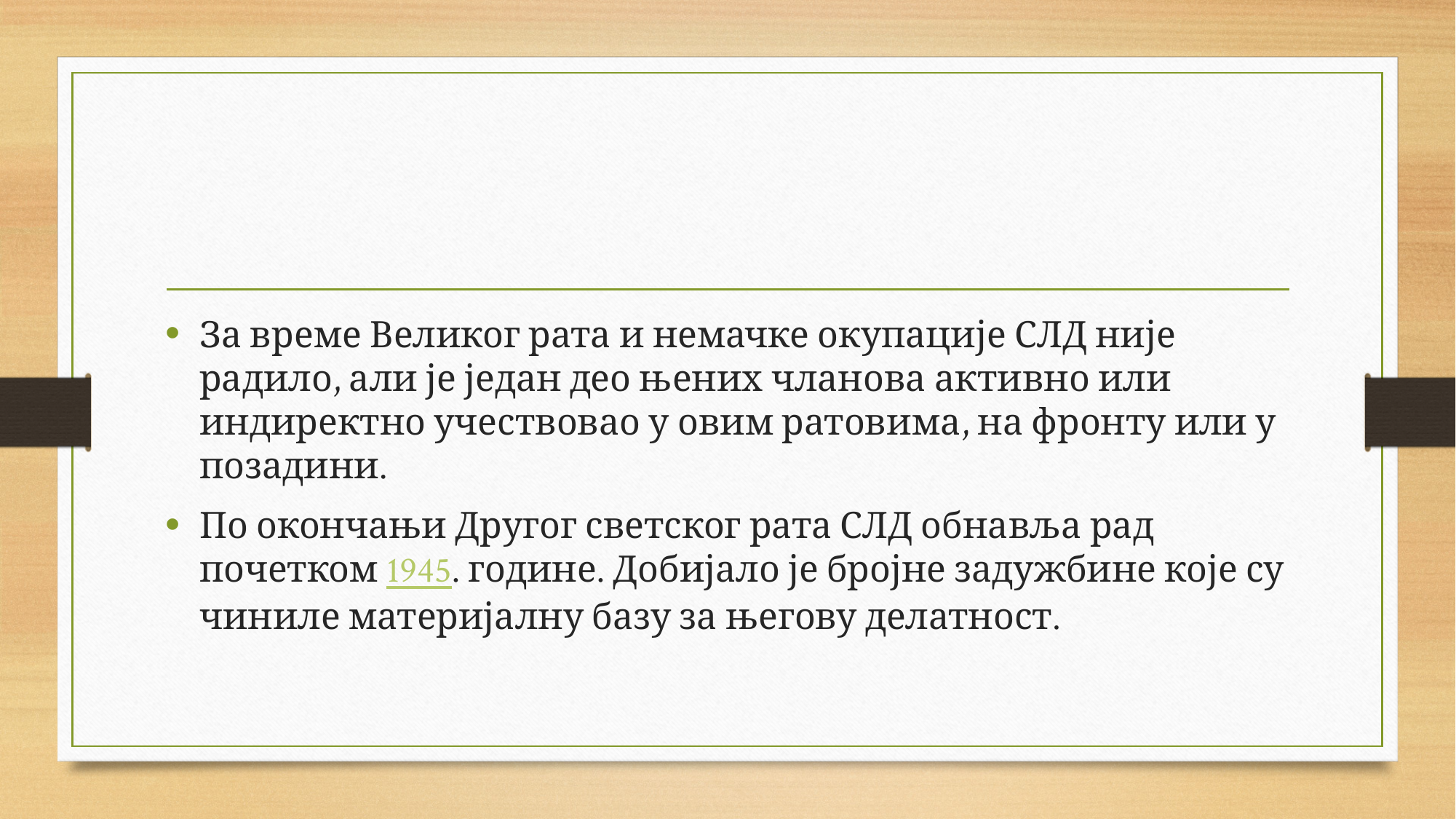

За време Великог рата и немачке окупације СЛД није радило, али је један део њених чланова активно или индиректно учествовао у овим ратовима, на фронту или у позадини.
По окончањи Другог светског рата СЛД обнавља рад почетком 1945. године. Добијало је бројне задужбине које су чиниле материјалну базу за његову делатност.